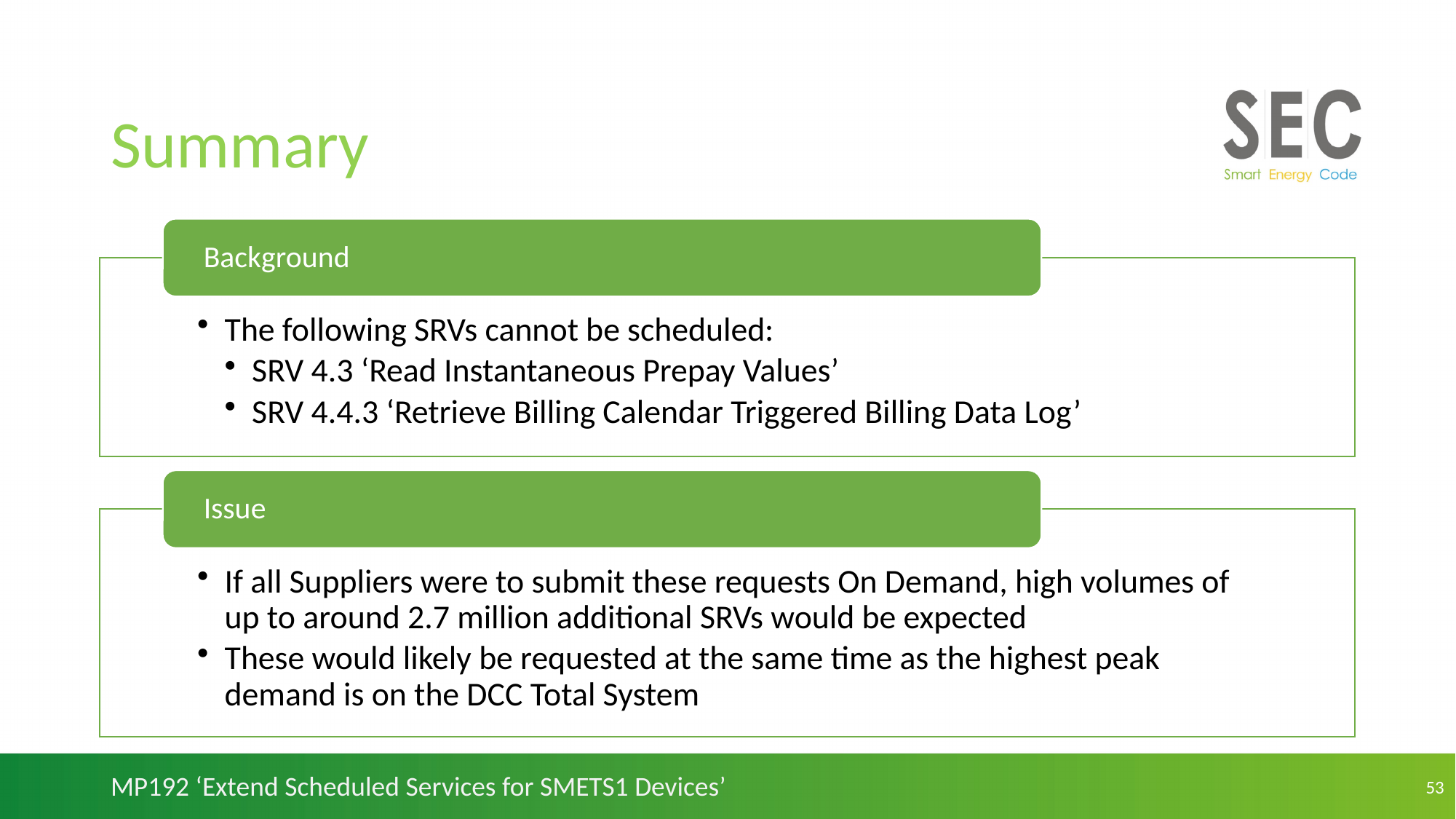

# Summary
The following SRVs cannot be scheduled:
SRV 4.3 ‘Read Instantaneous Prepay Values’
SRV 4.4.3 ‘Retrieve Billing Calendar Triggered Billing Data Log’
Background
If all Suppliers were to submit these requests On Demand, high volumes of up to around 2.7 million additional SRVs would be expected
These would likely be requested at the same time as the highest peak demand is on the DCC Total System
Issue
MP192 ‘Extend Scheduled Services for SMETS1 Devices’
53